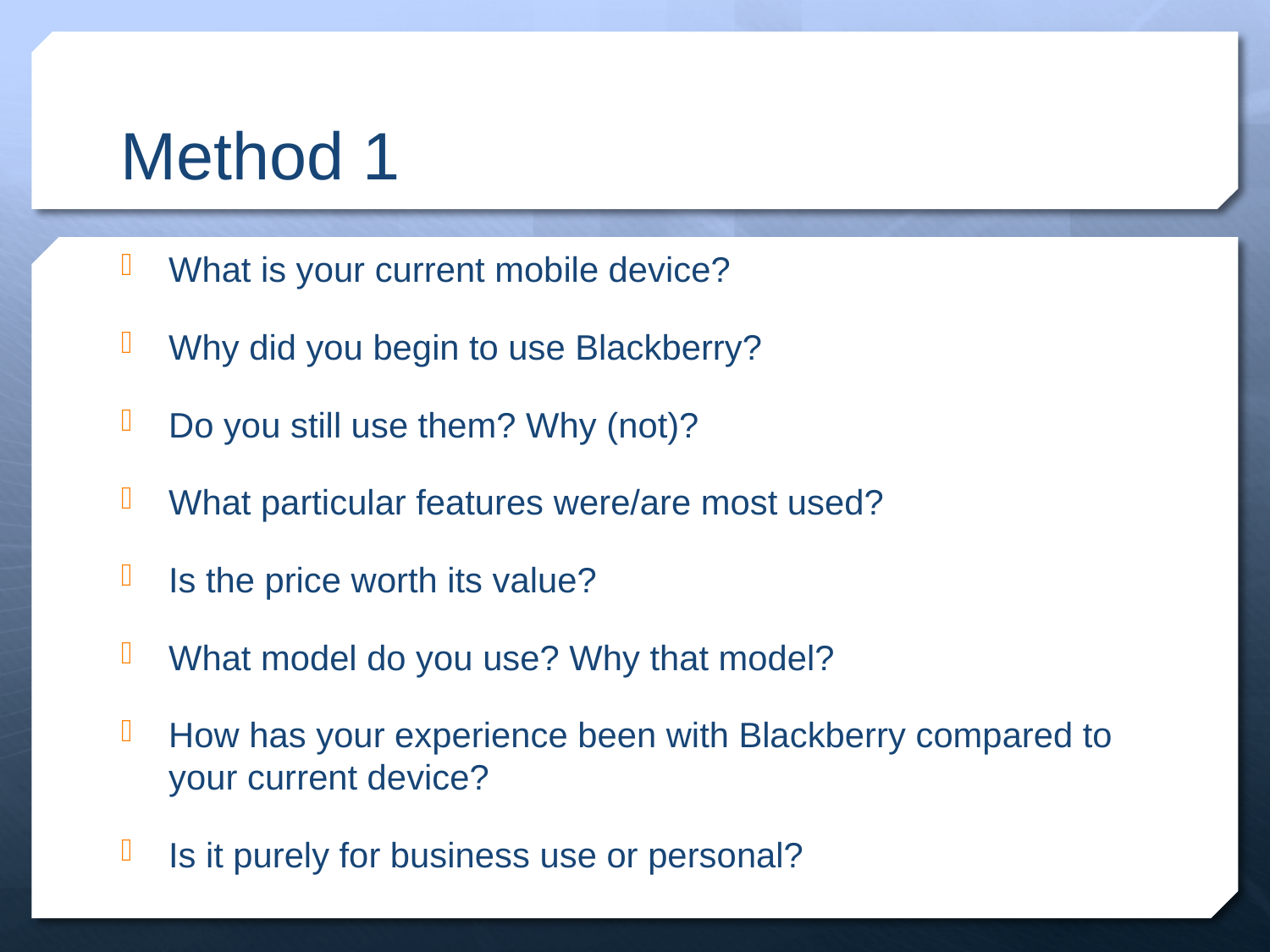

# Method 1
What is your current mobile device?
Why did you begin to use Blackberry?
Do you still use them? Why (not)?
What particular features were/are most used?
Is the price worth its value?
What model do you use? Why that model?
How has your experience been with Blackberry compared to your current device?
Is it purely for business use or personal?